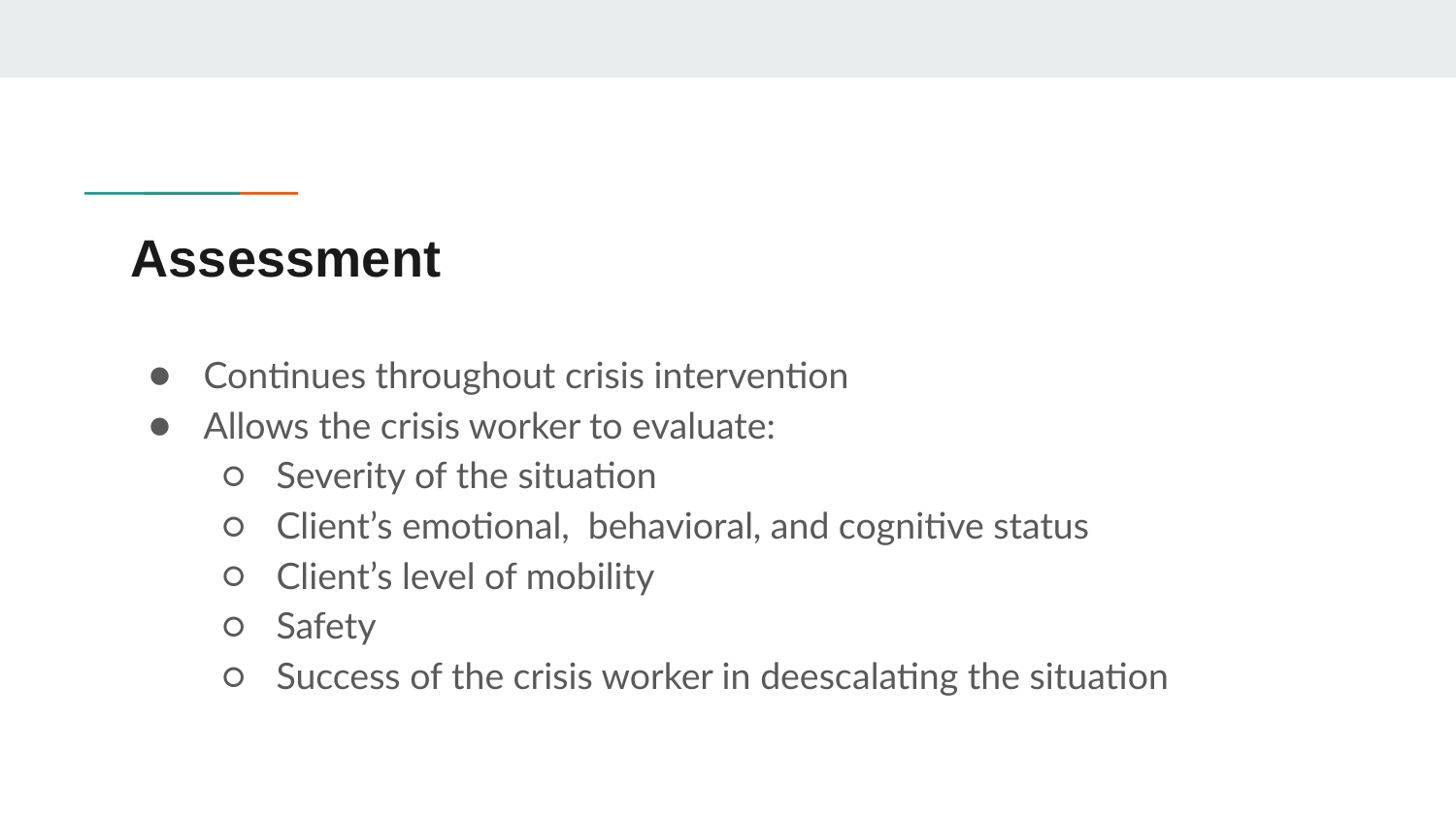

# Assessment
Continues throughout crisis intervention
Allows the crisis worker to evaluate:
Severity of the situation
Client’s emotional,  behavioral, and cognitive status
Client’s level of mobility
Safety
Success of the crisis worker in deescalating the situation